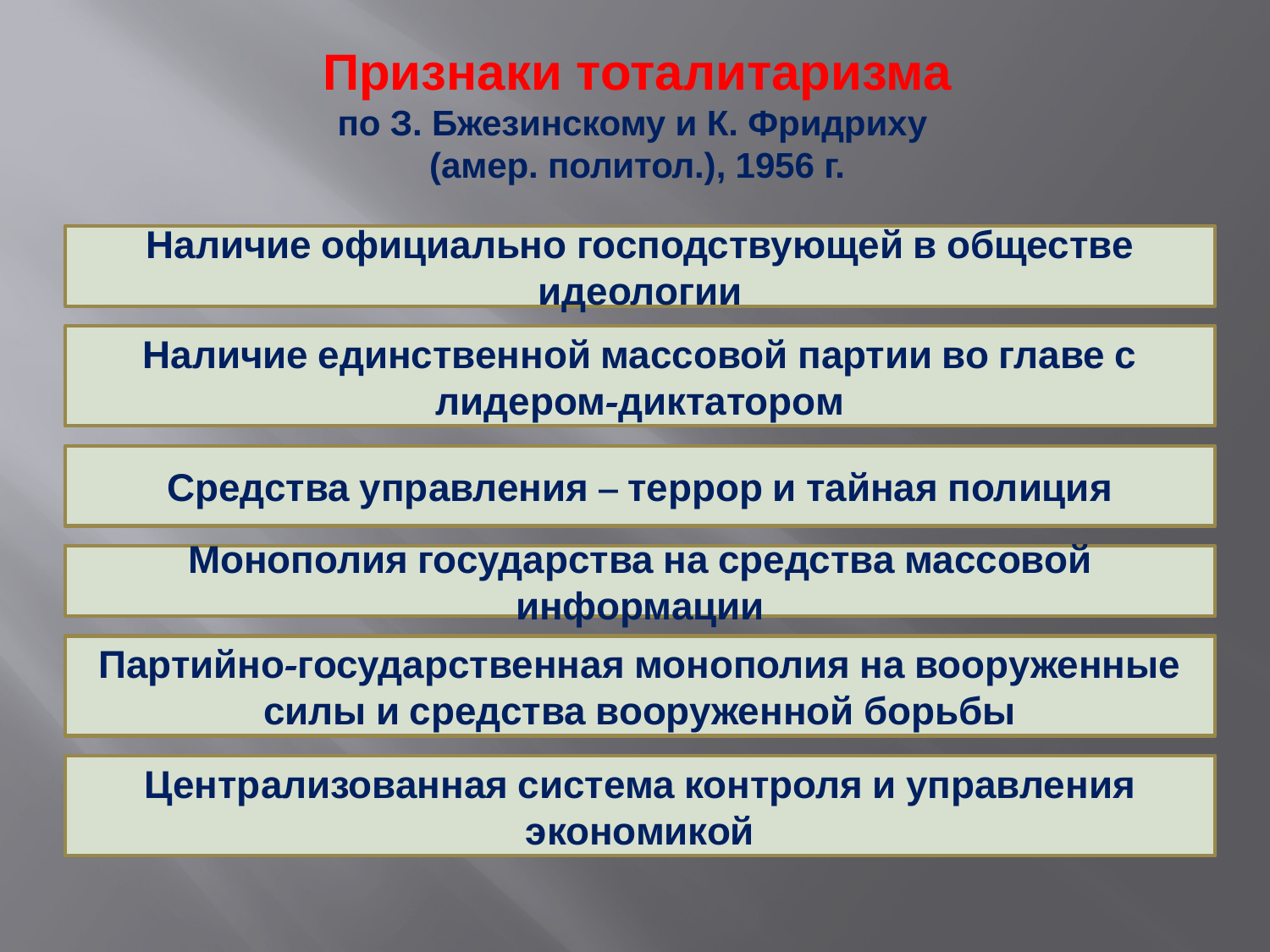

# Признаки тоталитаризма по З. Бжезинскому и К. Фридриху (амер. политол.), 1956 г.

Наличие официально господствующей в обществе идеологии
Наличие единственной массовой партии во главе с лидером-диктатором
Средства управления – террор и тайная полиция
Монополия государства на средства массовой информации
Партийно-государственная монополия на вооруженные силы и средства вооруженной борьбы
Централизованная система контроля и управления экономикой